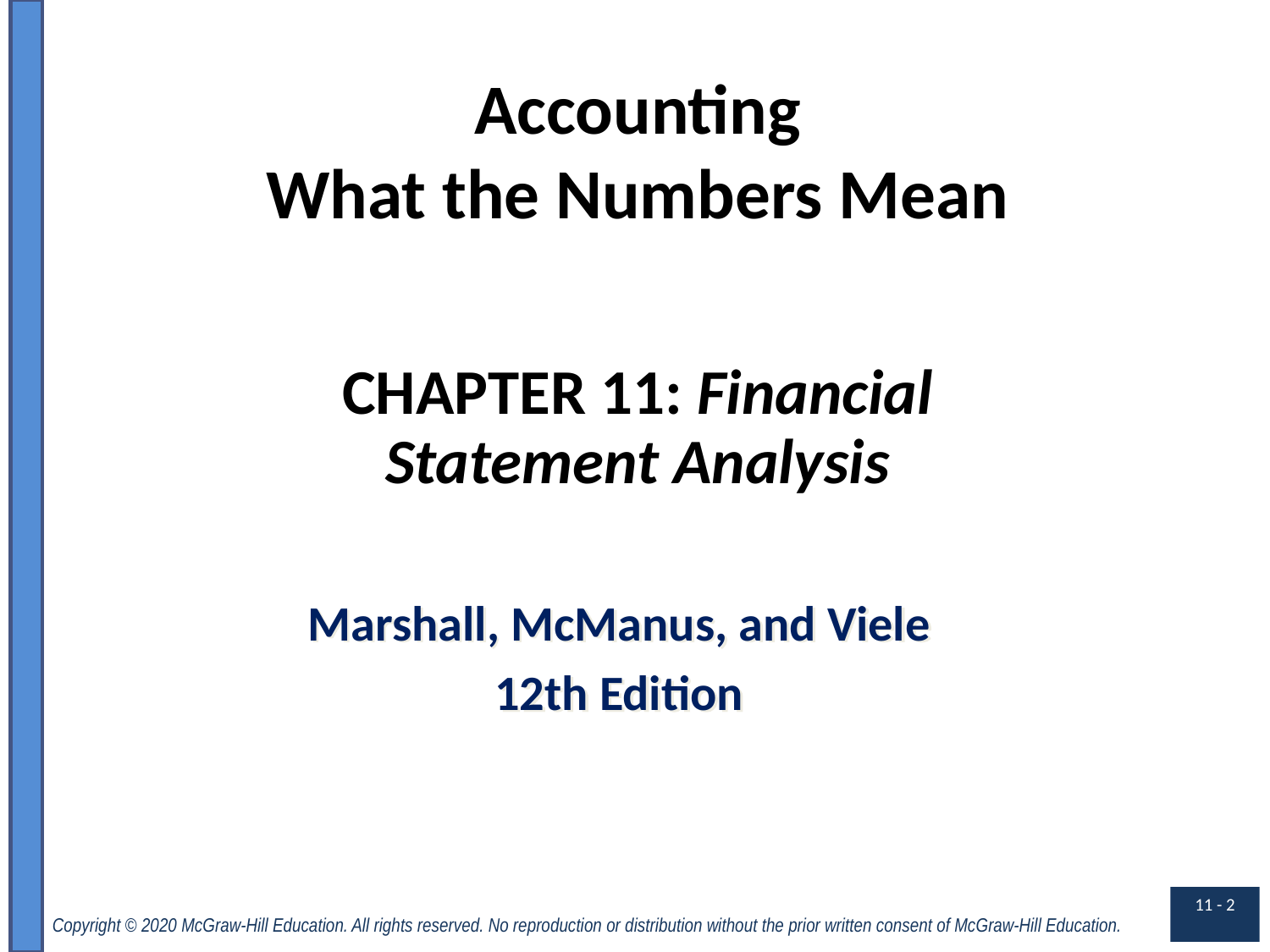

Accounting
What the Numbers Mean
CHAPTER 11: Financial Statement Analysis

Marshall, McManus, and Viele
12th Edition